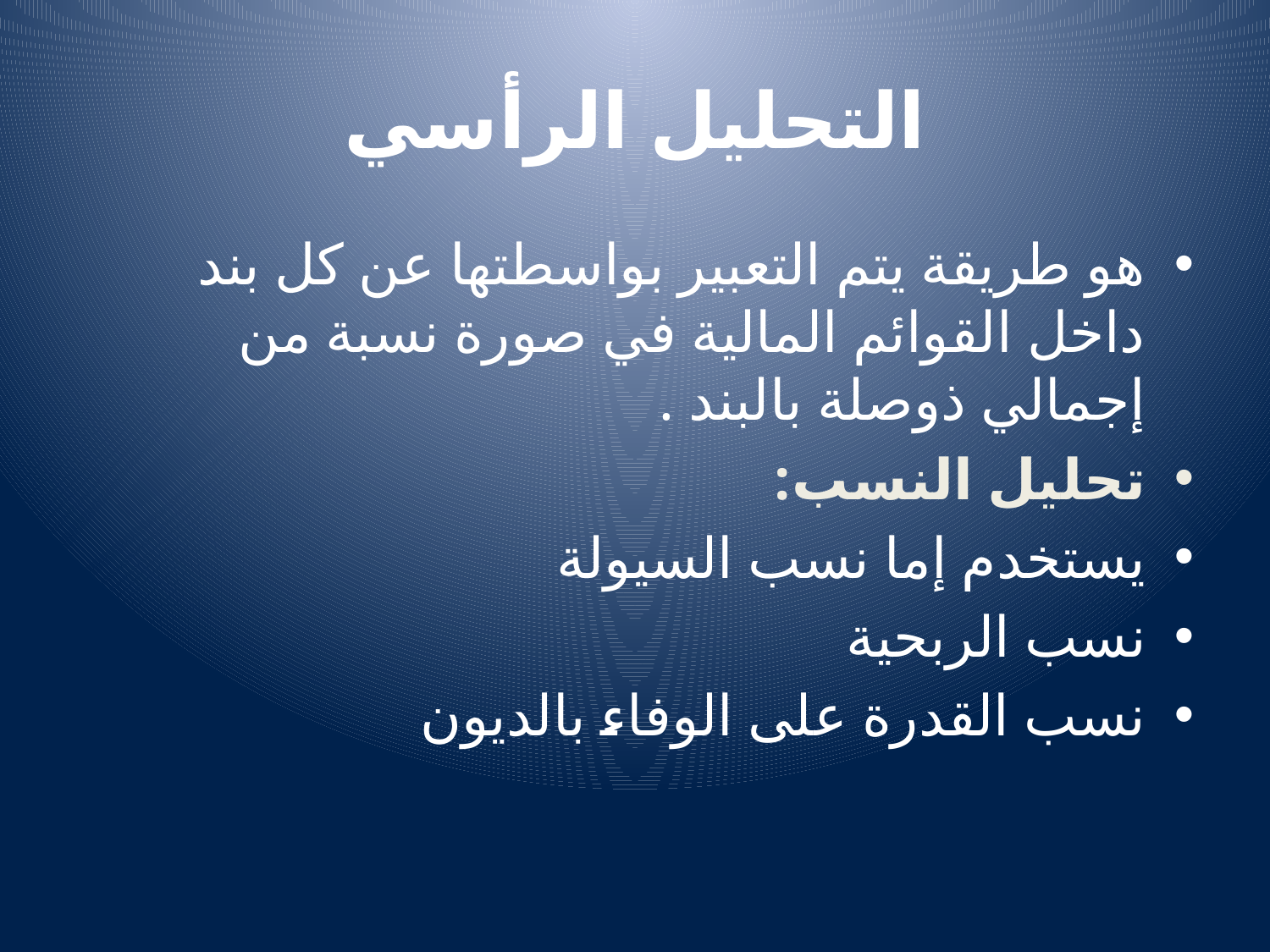

# التحليل الرأسي
هو طريقة يتم التعبير بواسطتها عن كل بند داخل القوائم المالية في صورة نسبة من إجمالي ذوصلة بالبند .
تحليل النسب:
يستخدم إما نسب السيولة
نسب الربحية
نسب القدرة على الوفاء بالديون